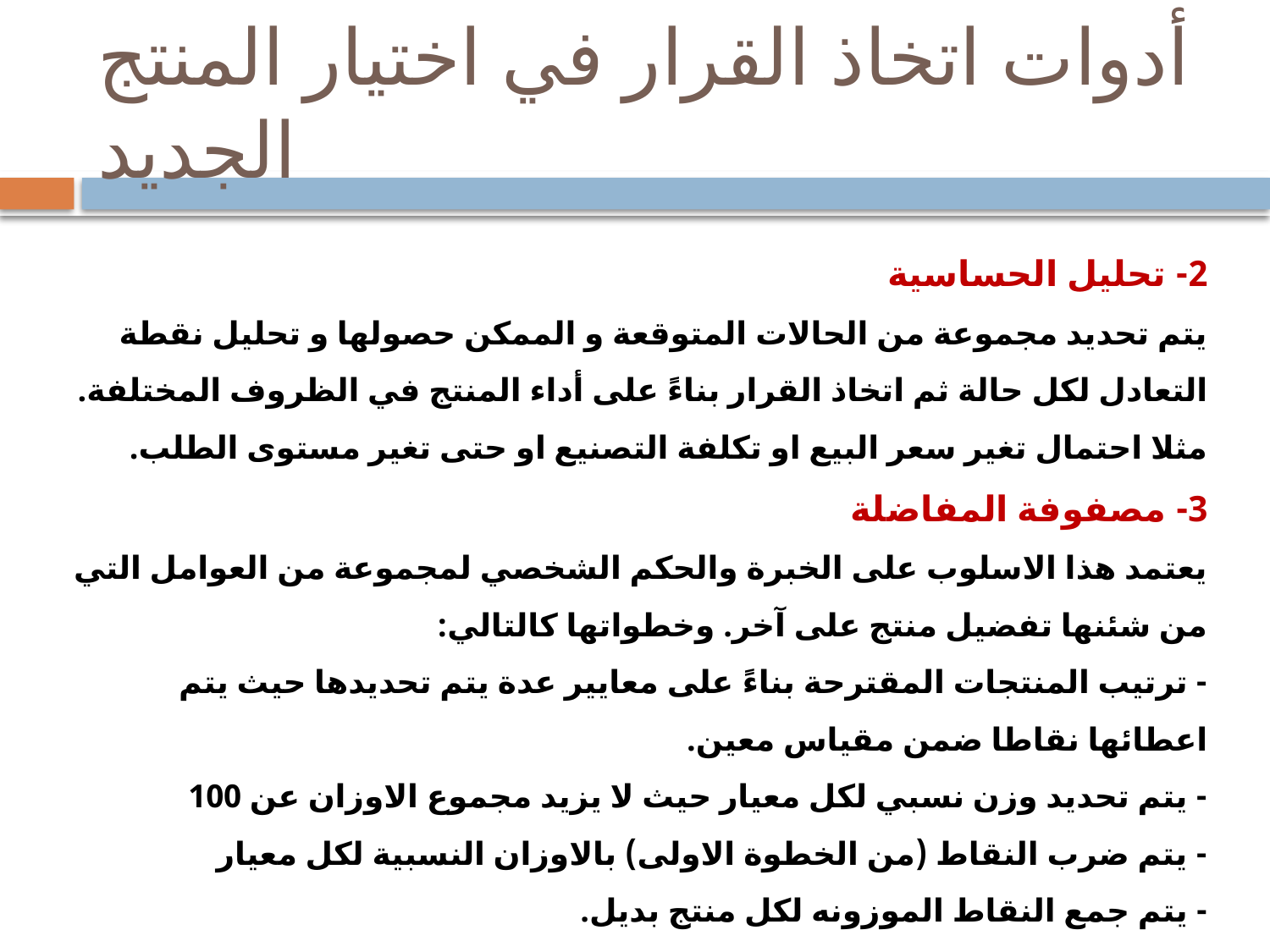

# أدوات اتخاذ القرار في اختيار المنتج الجديد

2- تحليل الحساسية
يتم تحديد مجموعة من الحالات المتوقعة و الممكن حصولها و تحليل نقطة التعادل لكل حالة ثم اتخاذ القرار بناءً على أداء المنتج في الظروف المختلفة. مثلا احتمال تغير سعر البيع او تكلفة التصنيع او حتى تغير مستوى الطلب.
3- مصفوفة المفاضلة
يعتمد هذا الاسلوب على الخبرة والحكم الشخصي لمجموعة من العوامل التي من شئنها تفضيل منتج على آخر. وخطواتها كالتالي:
- ترتيب المنتجات المقترحة بناءً على معايير عدة يتم تحديدها حيث يتم اعطائها نقاطا ضمن مقياس معين.
- يتم تحديد وزن نسبي لكل معيار حيث لا يزيد مجموع الاوزان عن 100
- يتم ضرب النقاط (من الخطوة الاولى) بالاوزان النسبية لكل معيار
- يتم جمع النقاط الموزونه لكل منتج بديل.
- المنتج الحاصل على اعلى مجموع هو المنتج الافضل.